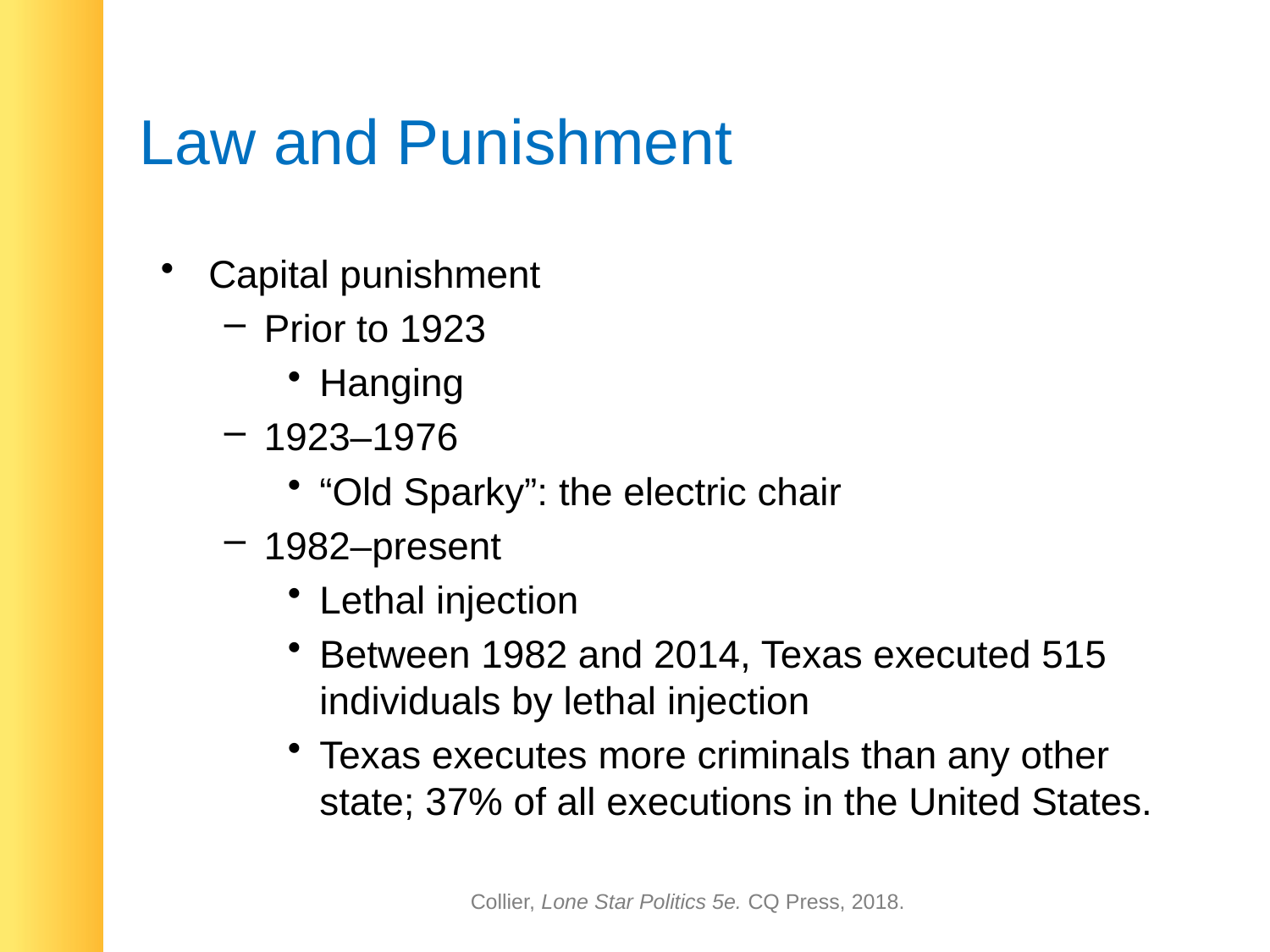

# Law and Punishment
Capital punishment
Prior to 1923
Hanging
1923–1976
“Old Sparky”: the electric chair
1982–present
Lethal injection
Between 1982 and 2014, Texas executed 515 individuals by lethal injection
Texas executes more criminals than any other state; 37% of all executions in the United States.
Collier, Lone Star Politics 5e. CQ Press, 2018.